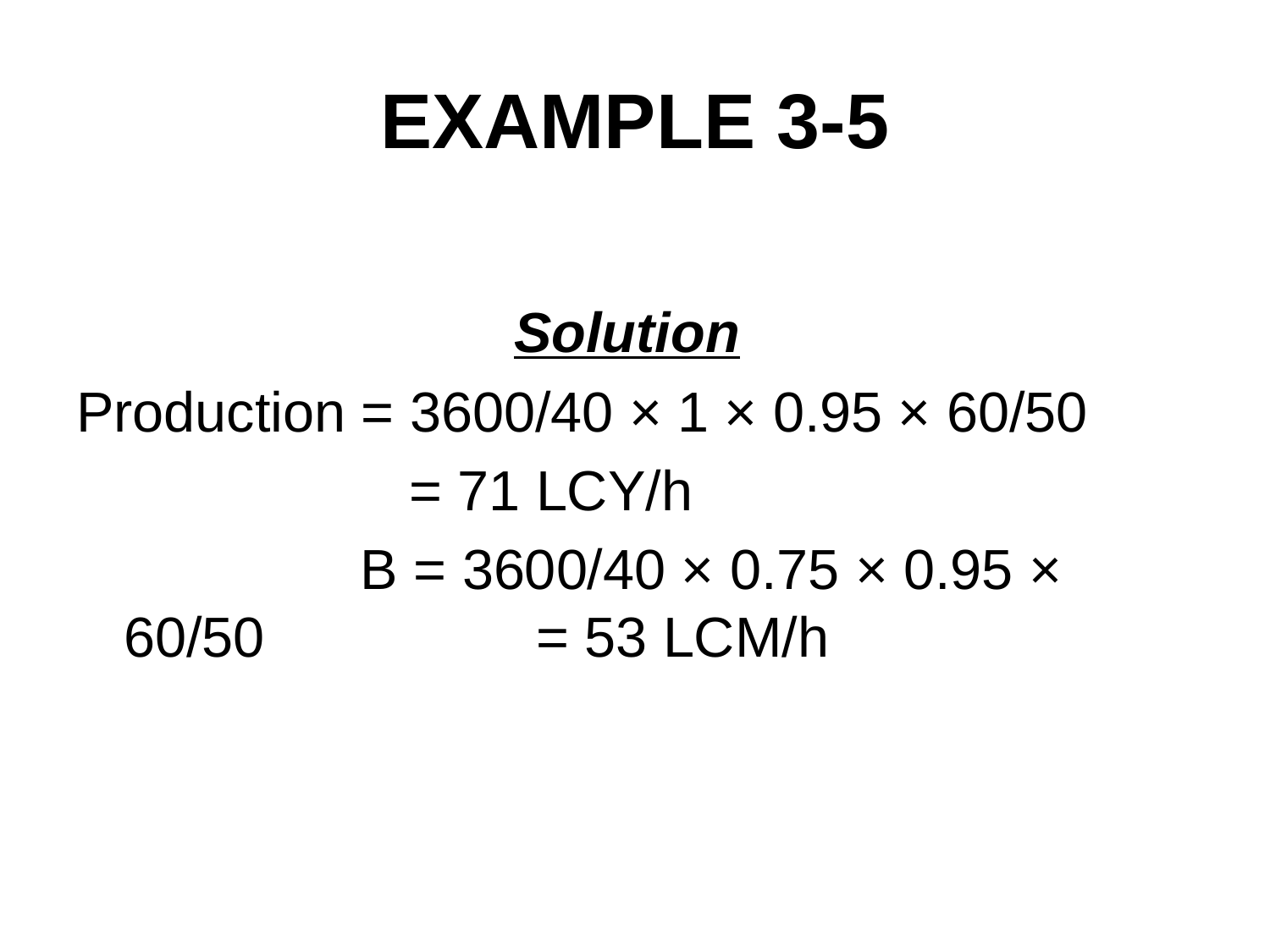

# EXAMPLE 3-5
Solution
Production = 3600/40 × 1 × 0.95 × 60/50
			  = 71 LCY/h
  		       B = 3600/40 × 0.75 × 0.95 × 60/50 		  = 53 LCM/h